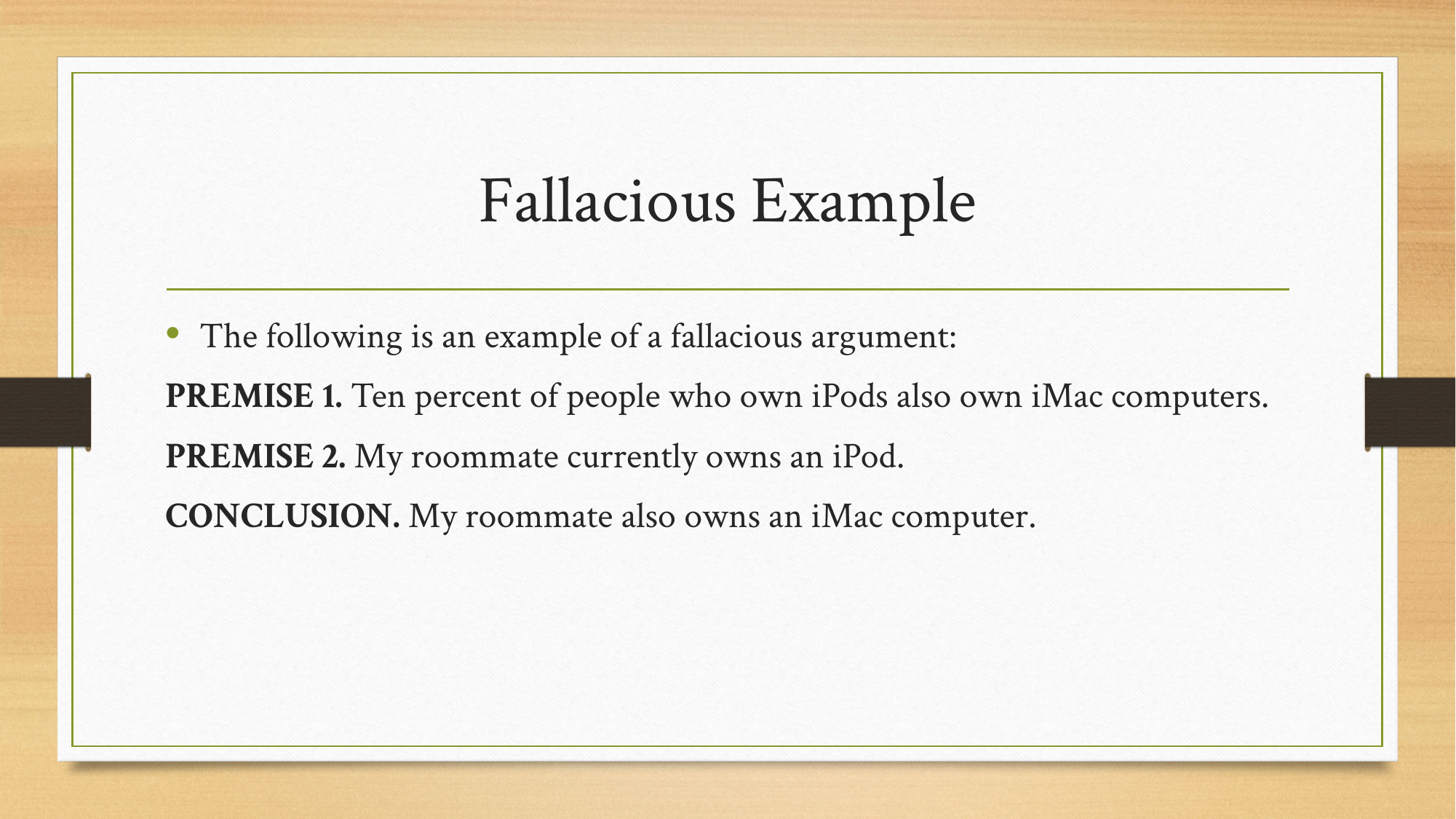

# Fallacious Example
The following is an example of a fallacious argument:
PREMISE 1. Ten percent of people who own iPods also own iMac computers.
PREMISE 2. My roommate currently owns an iPod.
CONCLUSION. My roommate also owns an iMac computer.